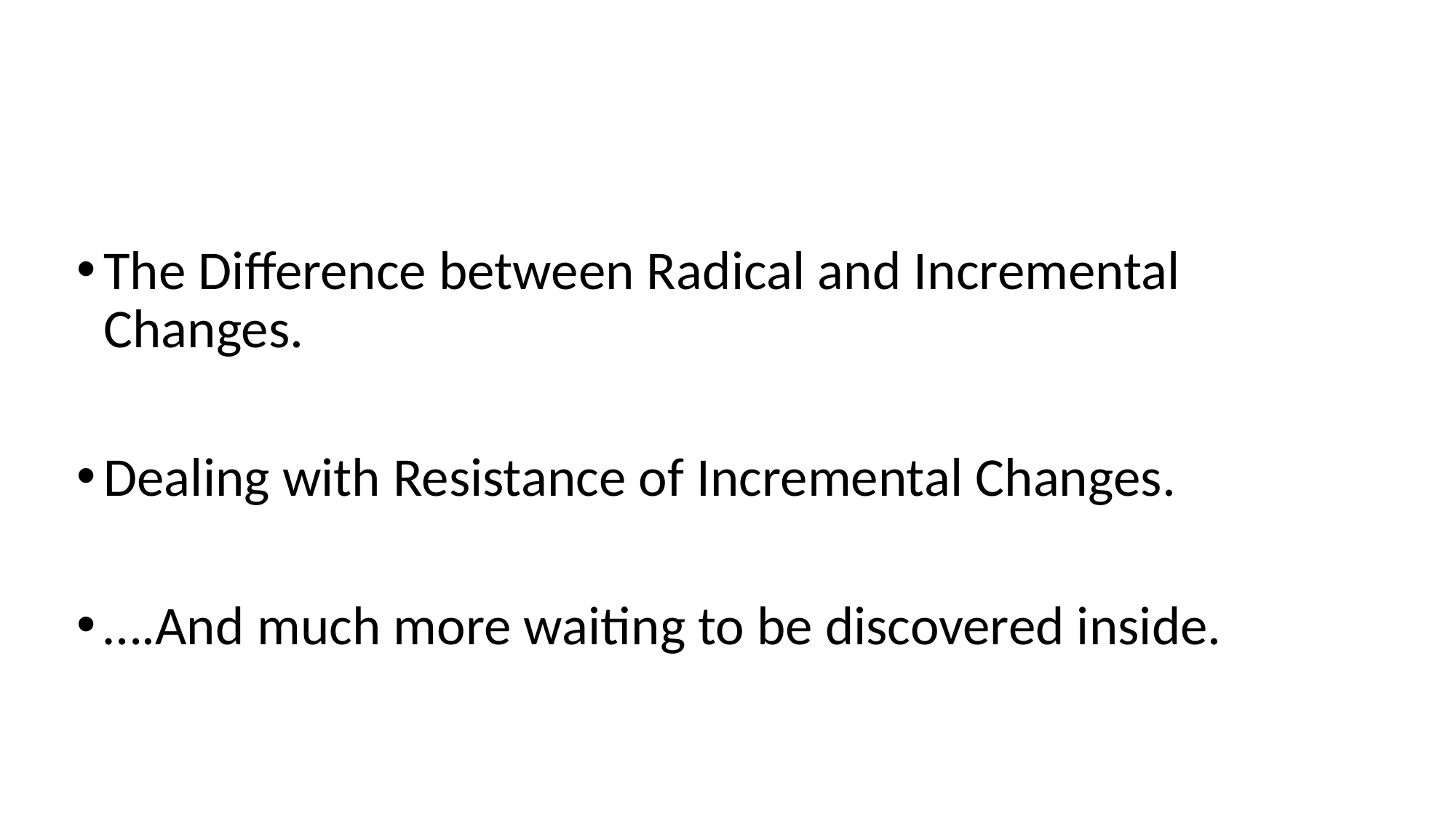

The Difference between Radical and Incremental Changes.

Dealing with Resistance of Incremental Changes.

….And much more waiting to be discovered inside.